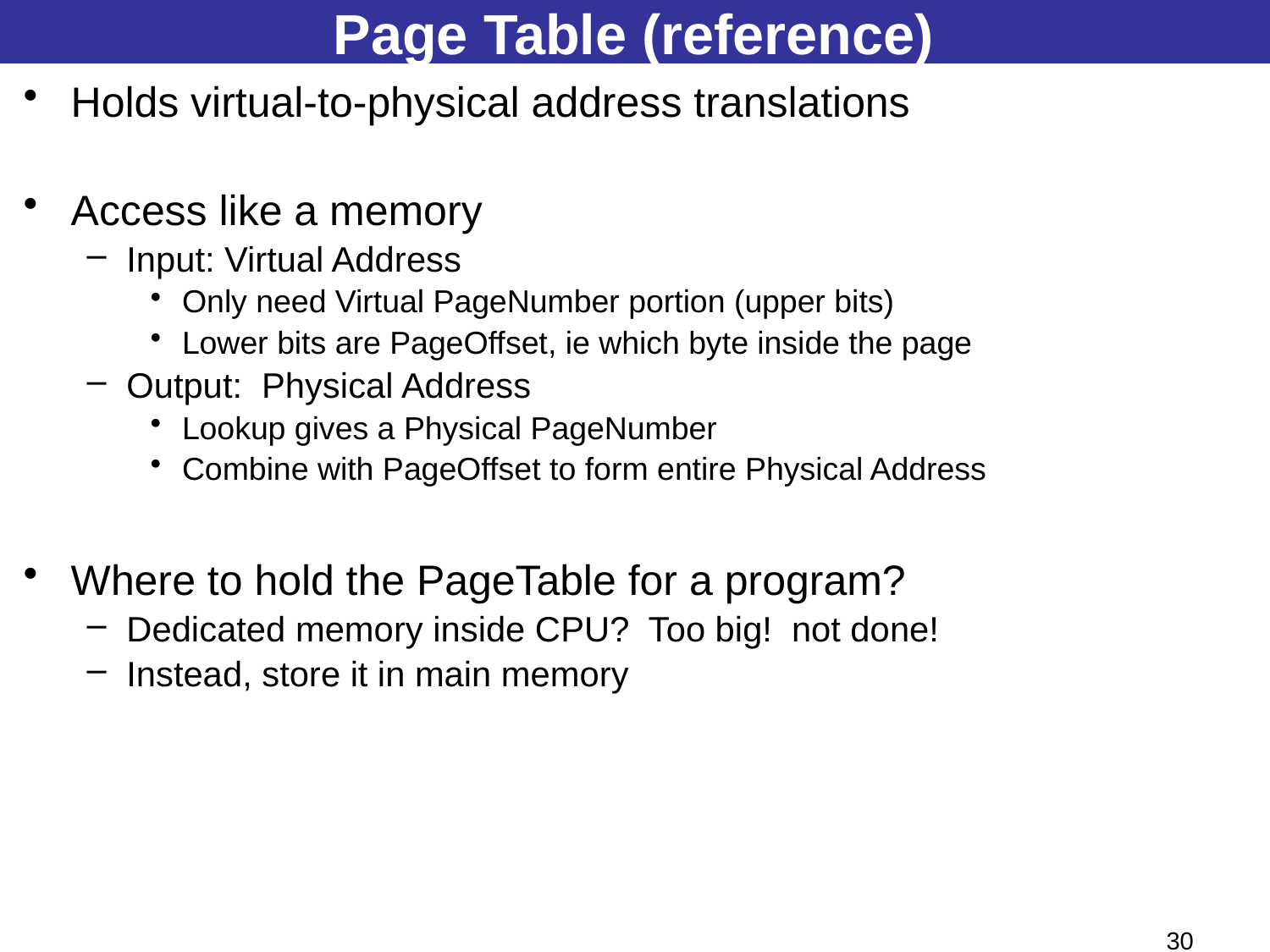

# Page Table (reference)
Holds virtual-to-physical address translations

Access like a memory
Input: Virtual Address
Only need Virtual PageNumber portion (upper bits)
Lower bits are PageOffset, ie which byte inside the page
Output:  Physical Address
Lookup gives a Physical PageNumber
Combine with PageOffset to form entire Physical Address

Where to hold the PageTable for a program?
Dedicated memory inside CPU?  Too big!  not done!
Instead, store it in main memory
30